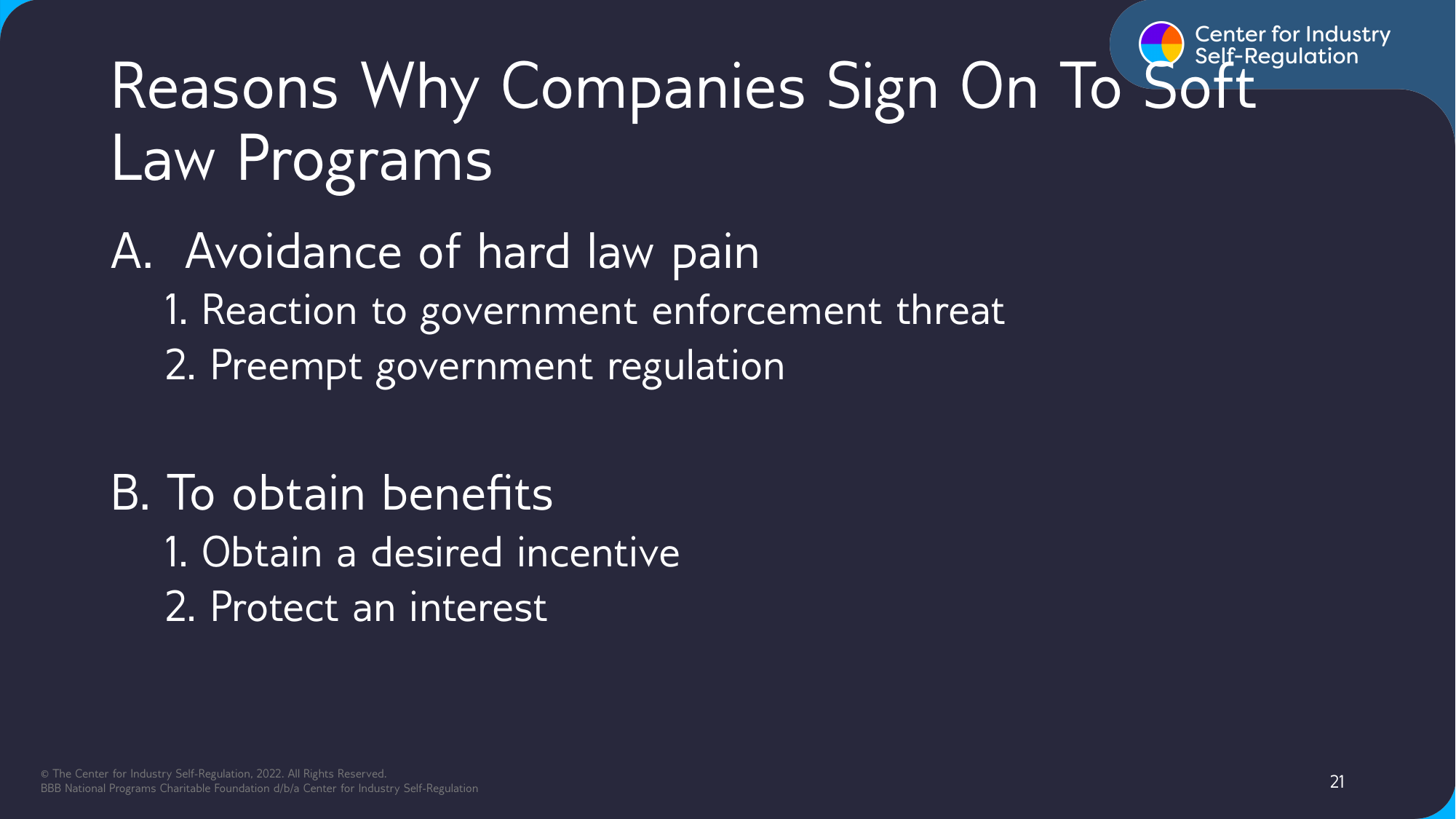

# Reasons Why Companies Sign On To Soft Law Programs​
A.  Avoidance of hard law pain​
1. Reaction to government enforcement threat​
2. Preempt government regulation​

B. To obtain benefits​
1. Obtain a desired incentive​
2. Protect an interest​

21